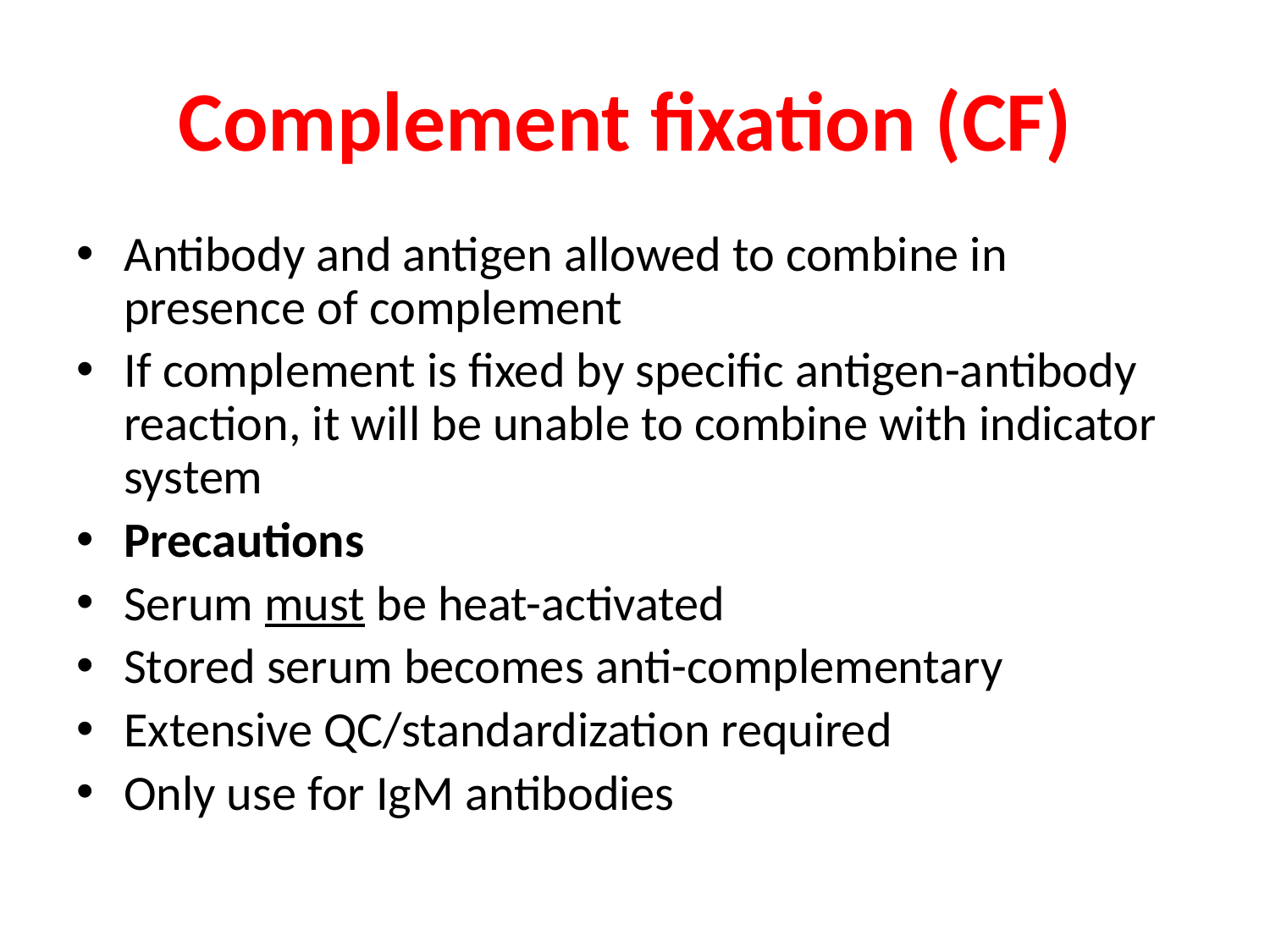

# Complement fixation (CF)
Antibody and antigen allowed to combine in presence of complement
If complement is fixed by specific antigen-antibody reaction, it will be unable to combine with indicator system
Precautions
Serum must be heat-activated
Stored serum becomes anti-complementary
Extensive QC/standardization required
Only use for IgM antibodies